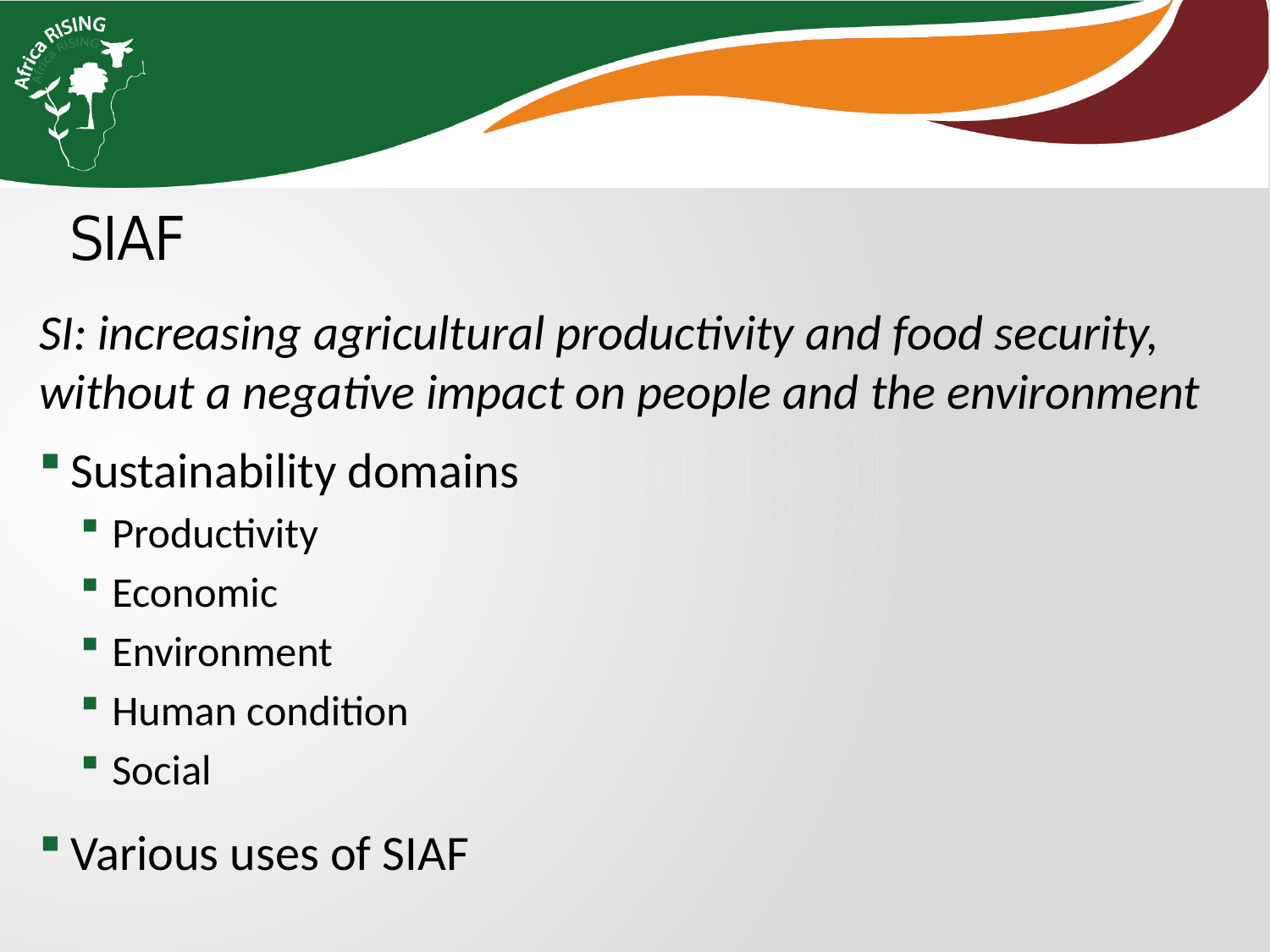

SIAF
SI: increasing agricultural productivity and food security, without a negative impact on people and the environment
Sustainability domains
Productivity
Economic
Environment
Human condition
Social
Various uses of SIAF